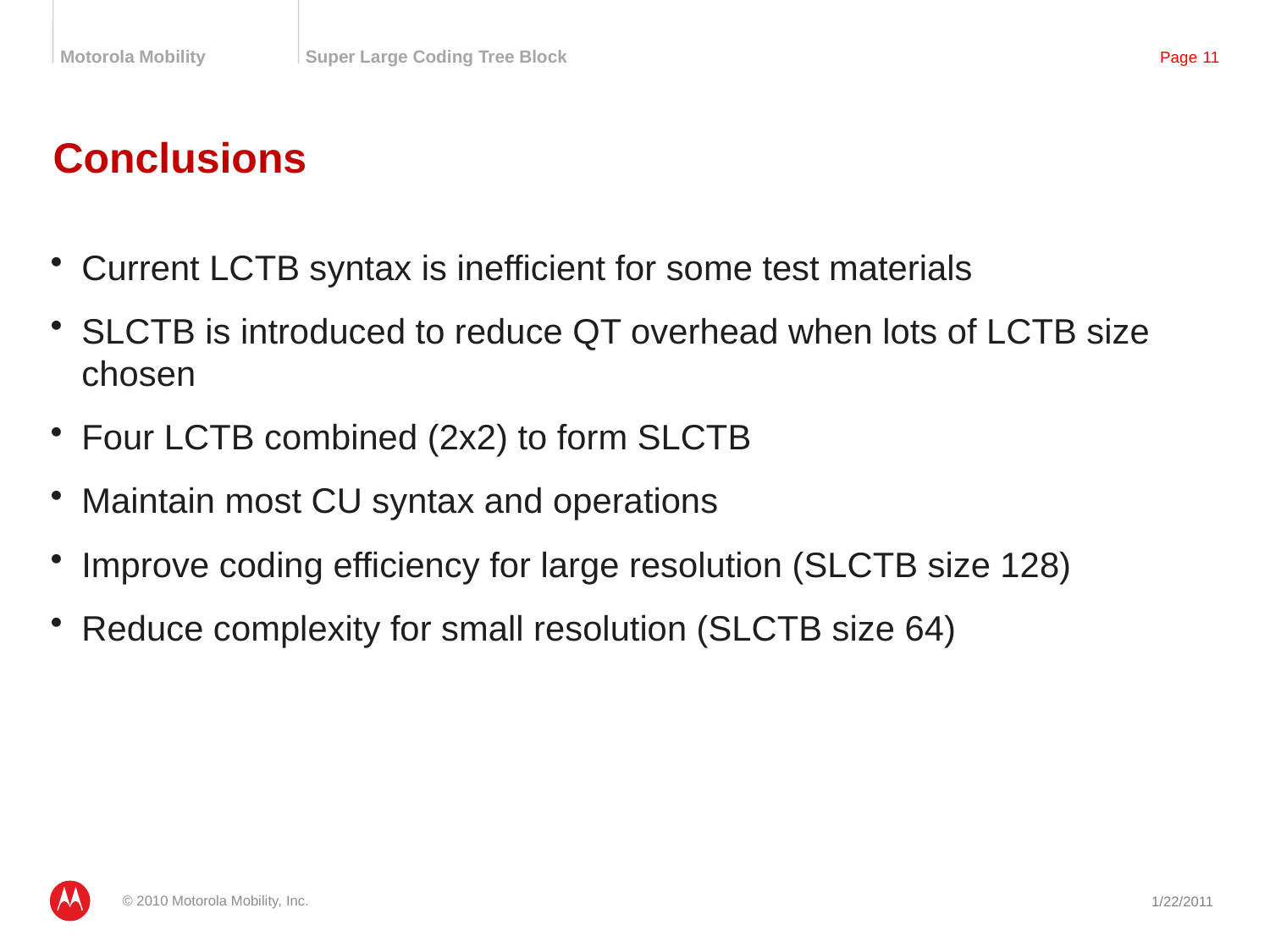

# Conclusions
Current LCTB syntax is inefficient for some test materials
SLCTB is introduced to reduce QT overhead when lots of LCTB size chosen
Four LCTB combined (2x2) to form SLCTB
Maintain most CU syntax and operations
Improve coding efficiency for large resolution (SLCTB size 128)
Reduce complexity for small resolution (SLCTB size 64)

© 2010 Motorola Mobility, Inc.
1/22/2011